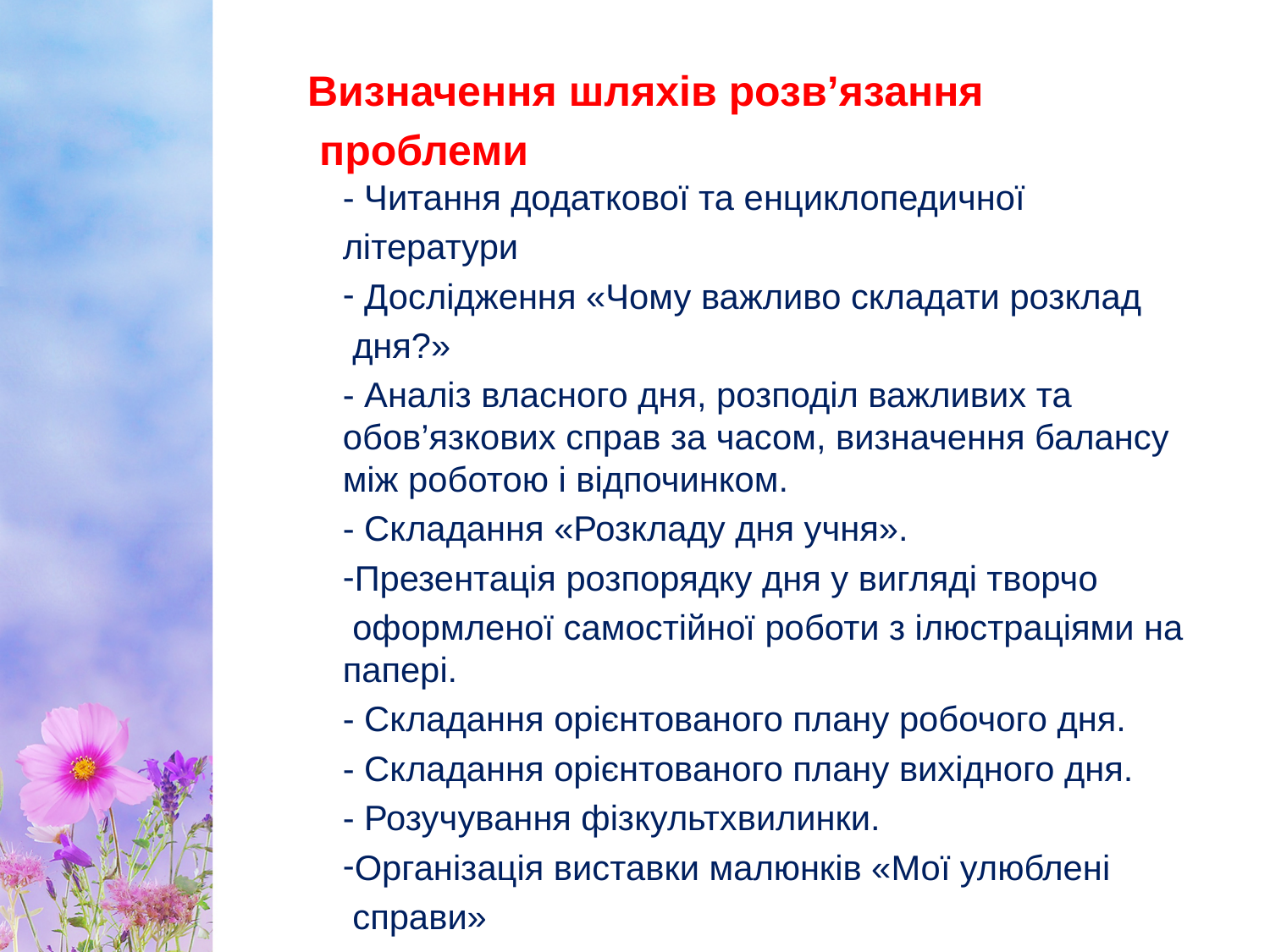

Визначення шляхів розв’язання
 проблеми

- Читання додаткової та енциклопедичної
літератури
 Дослідження «Чому важливо складати розклад
 дня?»
- Аналіз власного дня, розподіл важливих та обов’язкових справ за часом, визначення балансу між роботою і відпочинком.
- Складання «Розкладу дня учня».
Презентація розпорядку дня у вигляді творчо
 оформленої самостійної роботи з ілюстраціями на папері.
- Складання орієнтованого плану робочого дня.
- Складання орієнтованого плану вихідного дня.
- Розучування фізкультхвилинки.
Організація виставки малюнків «Мої улюблені
 справи»